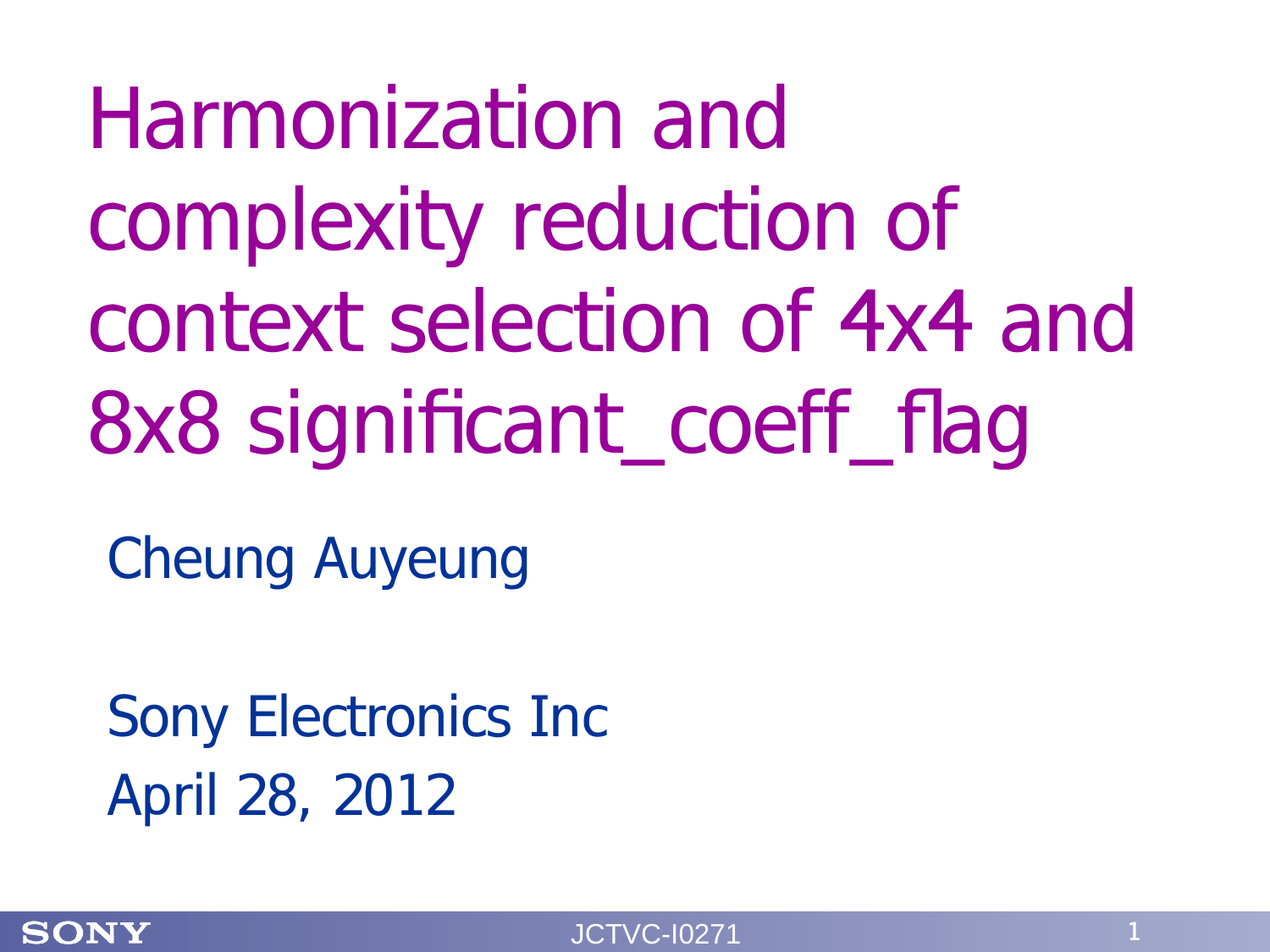

Harmonization and complexity reduction of context selection of 4x4 and 8x8 significant_coeff_flag
Cheung Auyeung

Sony Electronics Inc
April 28, 2012
JCTVC-I0271
1
1